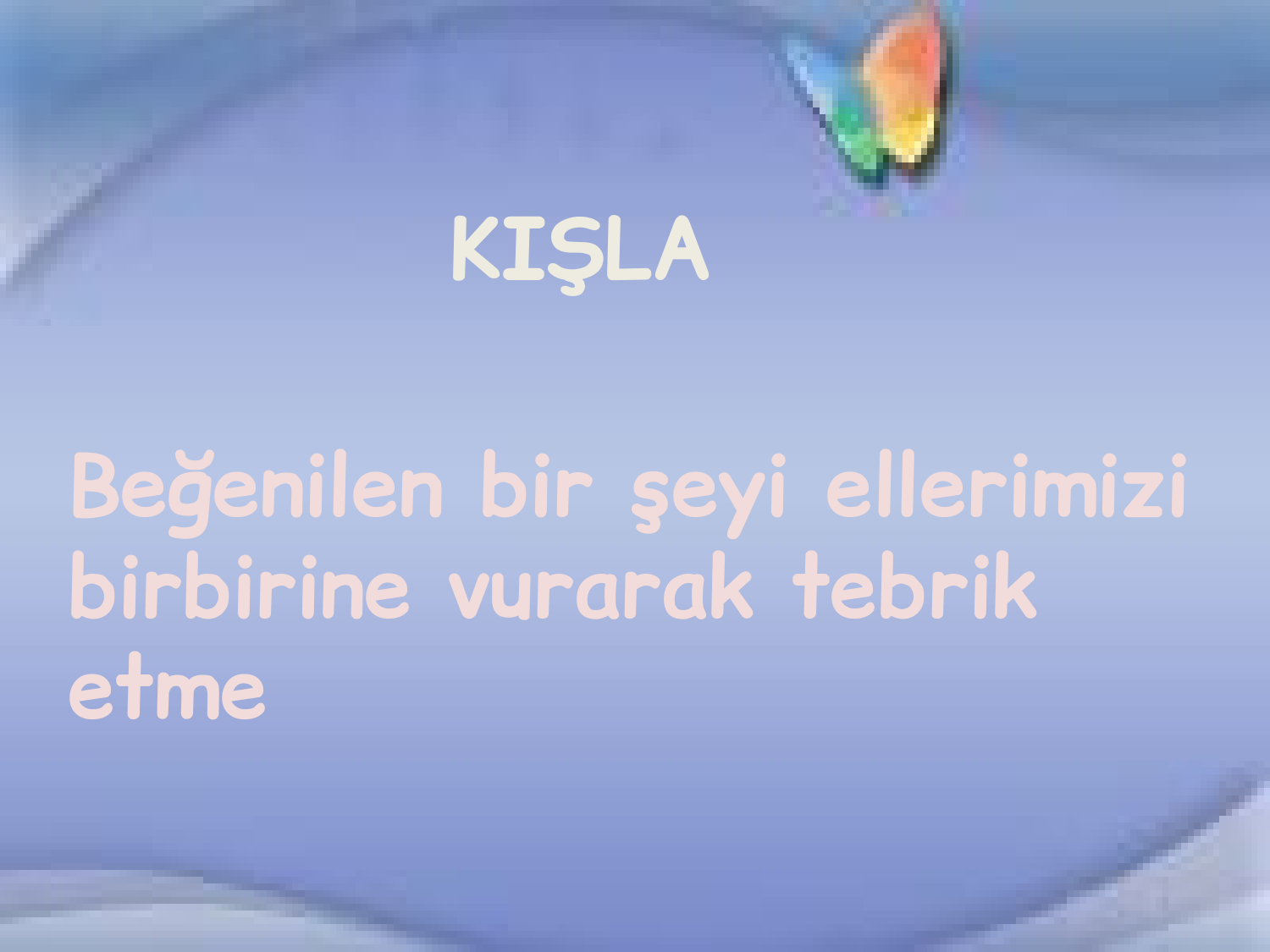

#
                                  			KIŞLA

Beğenilen bir şeyi ellerimizi birbirine vurarak tebrik etme